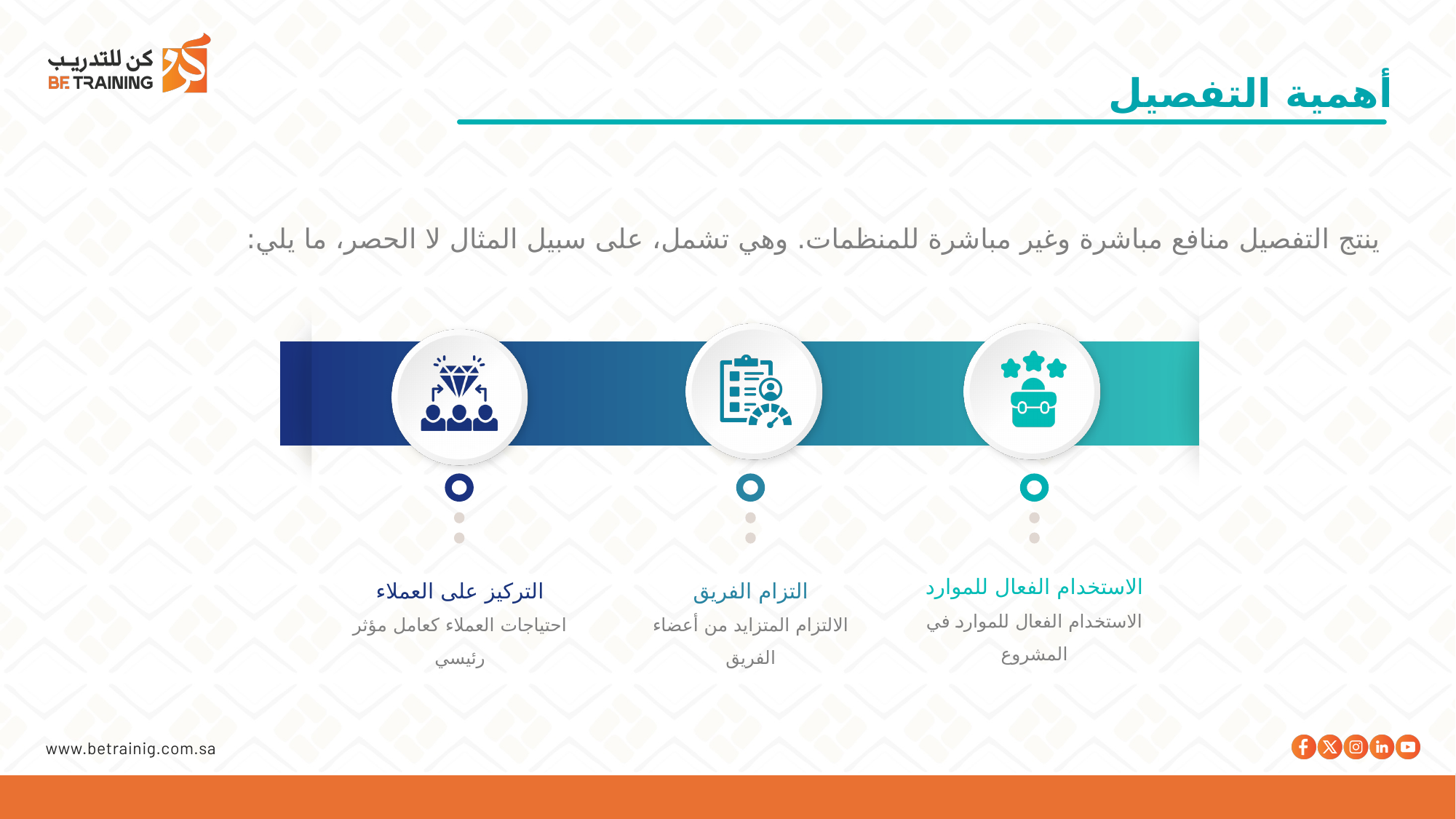

أهمية التفصيل
ينتج التفصيل منافع مباشرة وغير مباشرة للمنظمات. وهي تشمل، على سبيل المثال لا الحصر، ما يلي:

الاستخدام الفعال للموارد
الاستخدام الفعال للموارد في المشروع
التركيز على العملاء
احتياجات العملاء كعامل مؤثر رئيسي
التزام الفريق
الالتزام المتزايد من أعضاء الفريق